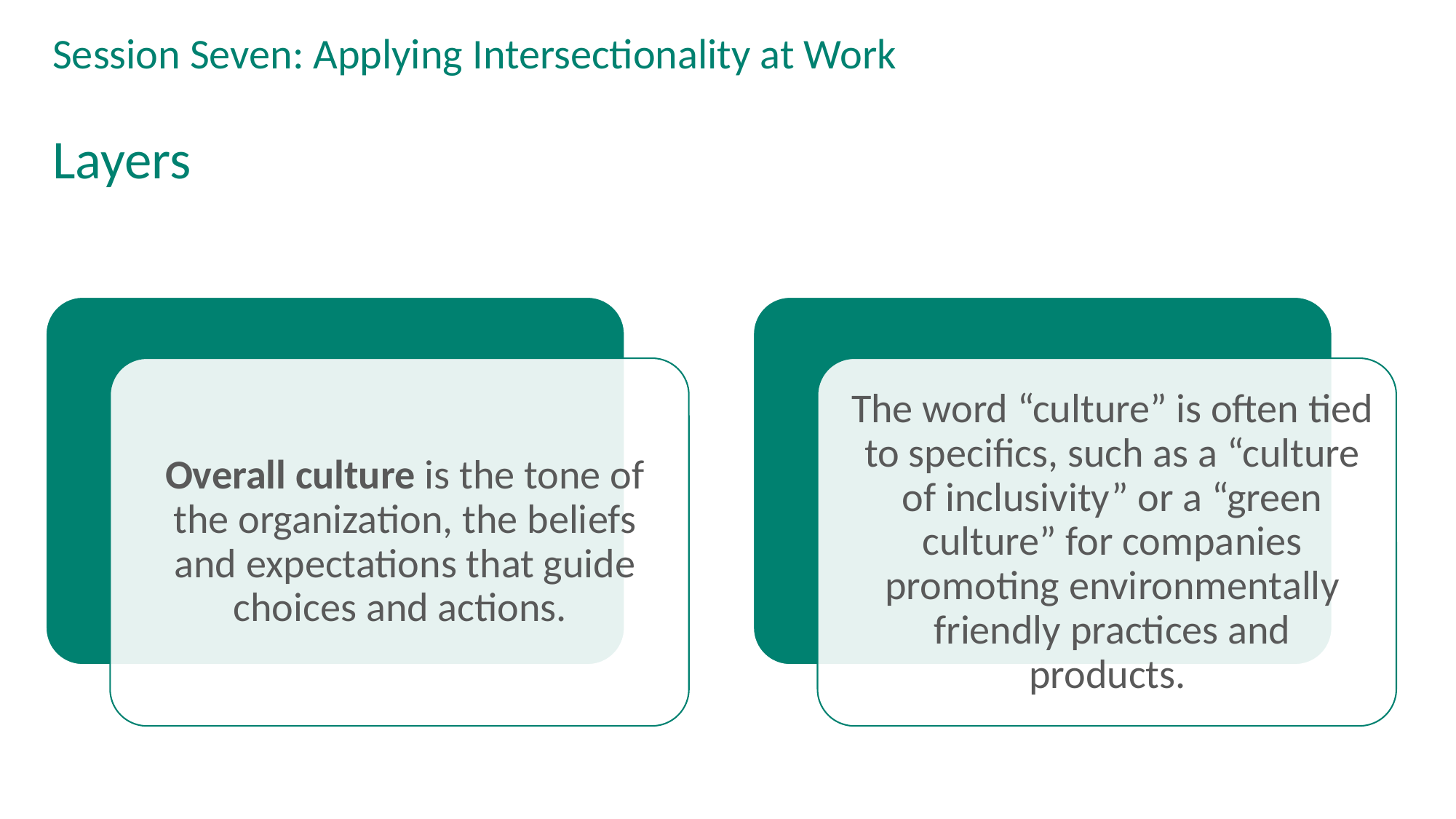

# Session Seven: Applying Intersectionality at Work
Layers
Overall culture is the tone of the organization, the beliefs and expectations that guide choices and actions.
The word “culture” is often tied to specifics, such as a “culture of inclusivity” or a “green culture” for companies promoting environmentally friendly practices and products.